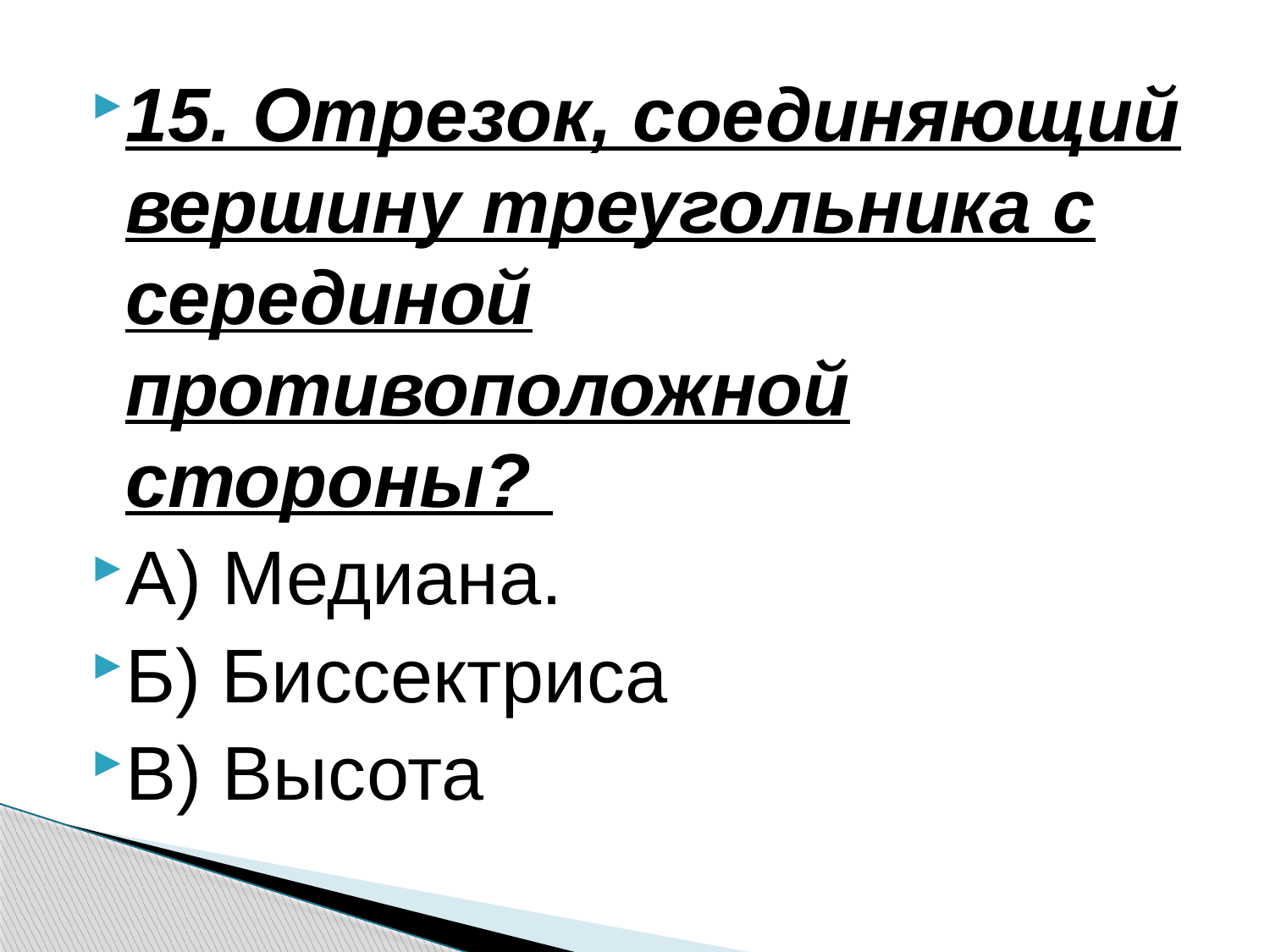

15. Отрезок, соединяющий вершину треугольника с серединой противоположной стороны?
А) Медиана.
Б) Биссектриса
В) Высота